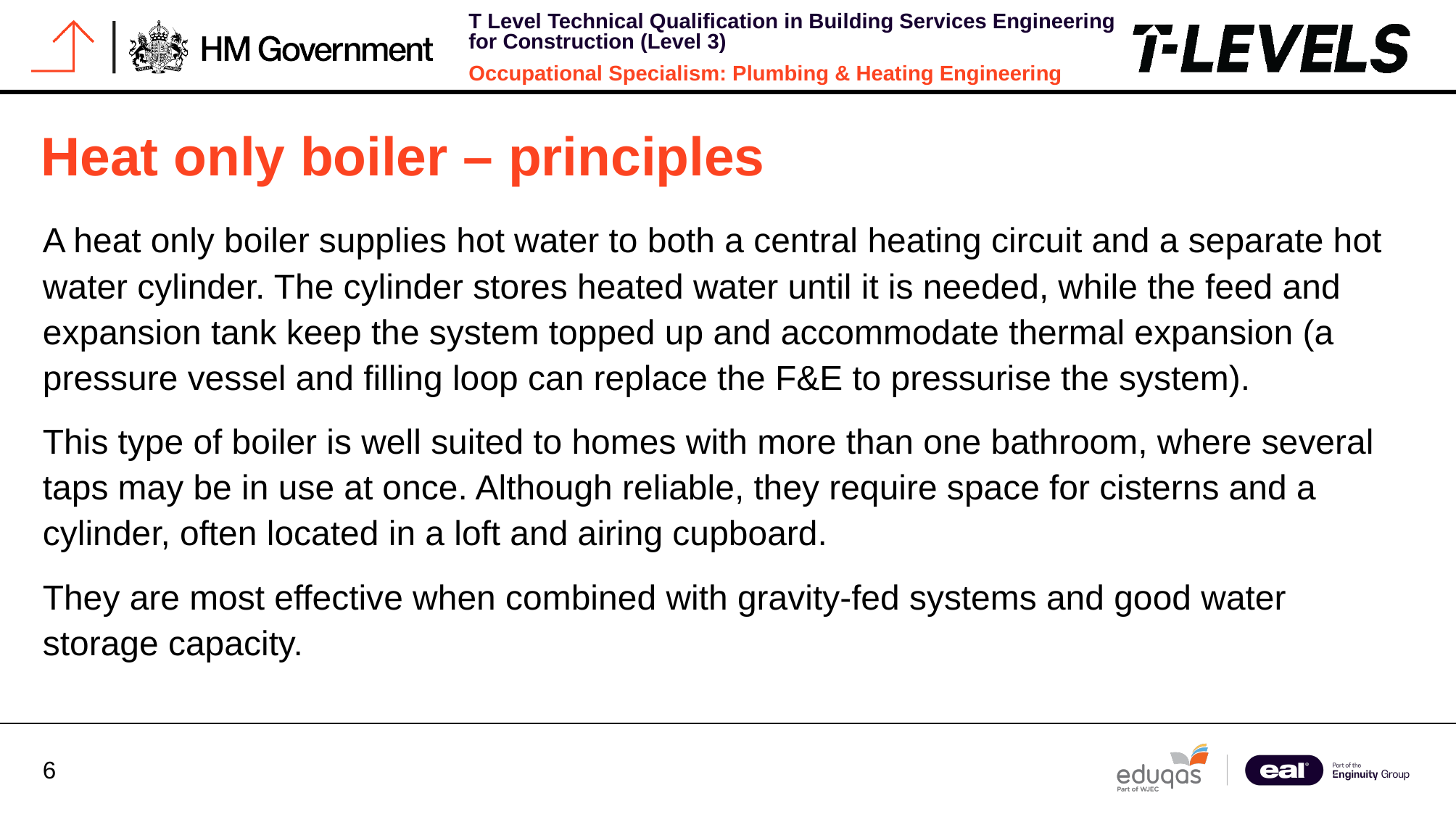

# Heat only boiler – principles
A heat only boiler supplies hot water to both a central heating circuit and a separate hot water cylinder. The cylinder stores heated water until it is needed, while the feed and expansion tank keep the system topped up and accommodate thermal expansion (a pressure vessel and filling loop can replace the F&E to pressurise the system).
This type of boiler is well suited to homes with more than one bathroom, where several taps may be in use at once. Although reliable, they require space for cisterns and a cylinder, often located in a loft and airing cupboard.
They are most effective when combined with gravity-fed systems and good water storage capacity.